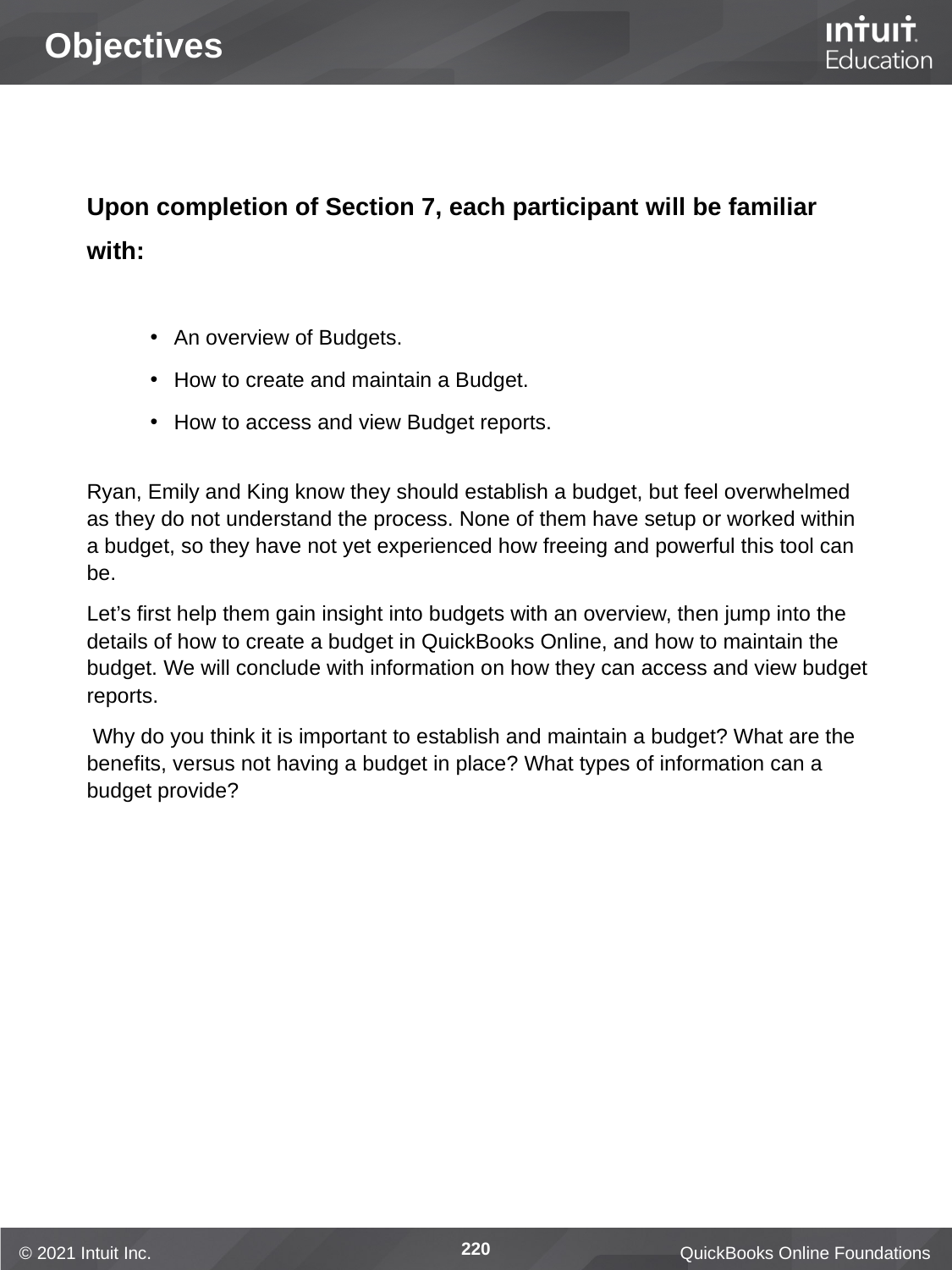

# Objectives
Upon completion of Section 7, each participant will be familiar with:

An overview of Budgets.
How to create and maintain a Budget.
How to access and view Budget reports.

Ryan, Emily and King know they should establish a budget, but feel overwhelmed as they do not understand the process. None of them have setup or worked within a budget, so they have not yet experienced how freeing and powerful this tool can be.
Let’s first help them gain insight into budgets with an overview, then jump into the details of how to create a budget in QuickBooks Online, and how to maintain the budget. We will conclude with information on how they can access and view budget reports.
 Why do you think it is important to establish and maintain a budget? What are the benefits, versus not having a budget in place? What types of information can a budget provide?

220